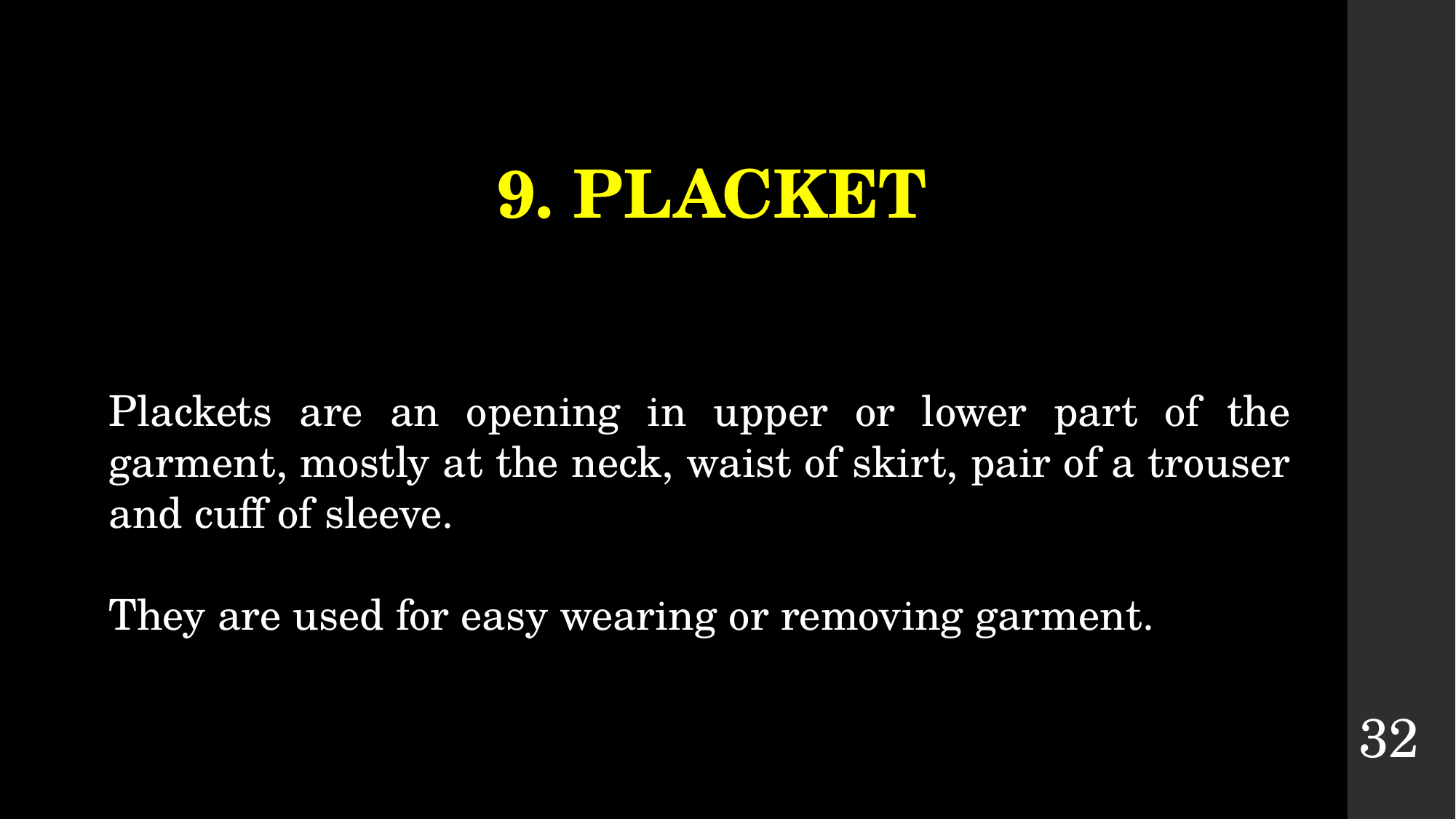

# 9. PLACKET
Plackets are an opening in upper or lower part of the garment, mostly at the neck, waist of skirt, pair of a trouser and cuff of sleeve.

They are used for easy wearing or removing garment.
32